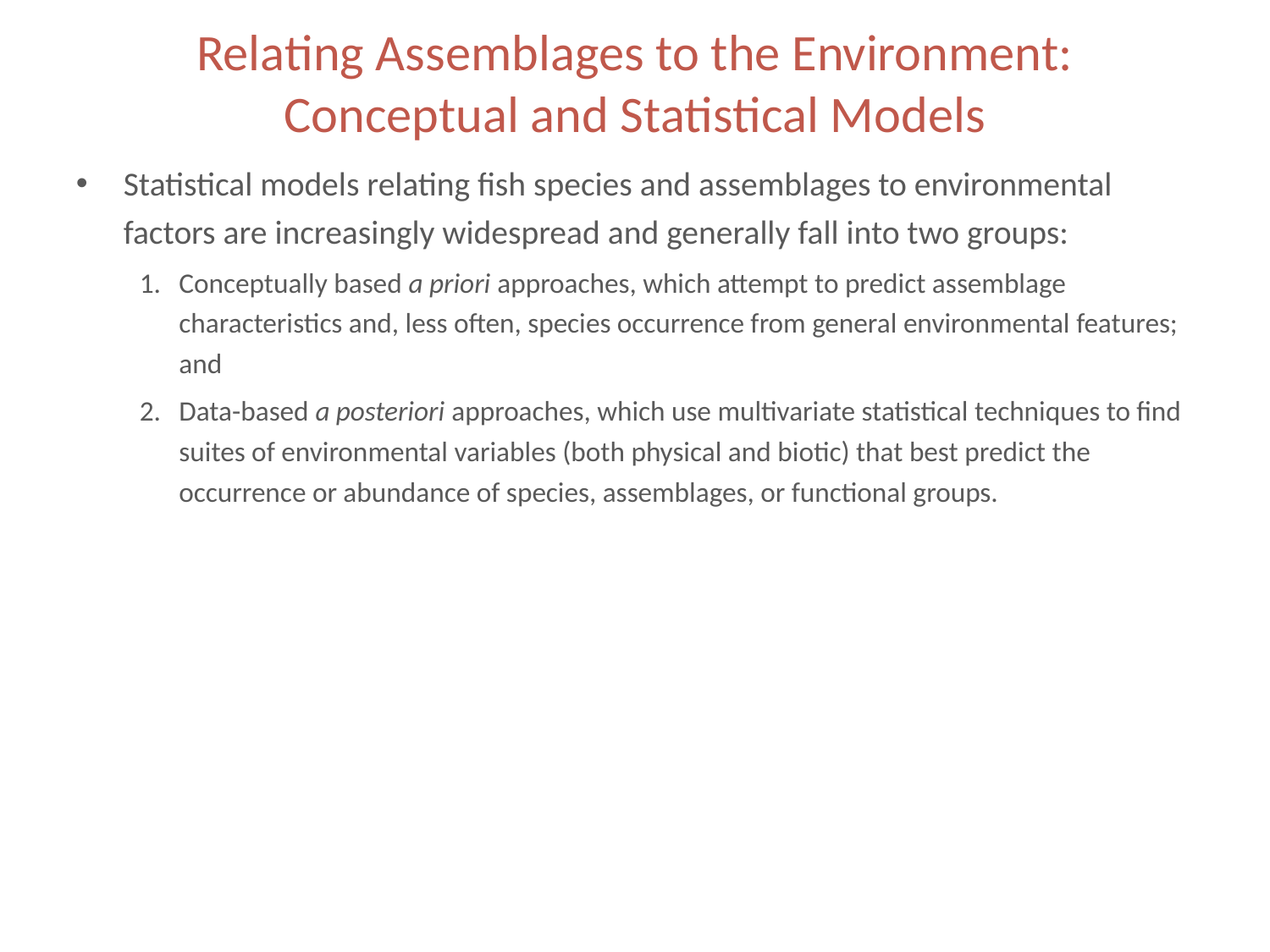

# Relating Assemblages to the Environment: Conceptual and Statistical Models
Statistical models relating fish species and assemblages to environmental factors are increasingly widespread and generally fall into two groups:
Conceptually based a priori approaches, which attempt to predict assemblage characteristics and, less often, species occurrence from general environmental features; and
Data-based a posteriori approaches, which use multivariate statistical techniques to find suites of environmental variables (both physical and biotic) that best predict the occurrence or abundance of species, assemblages, or functional groups.